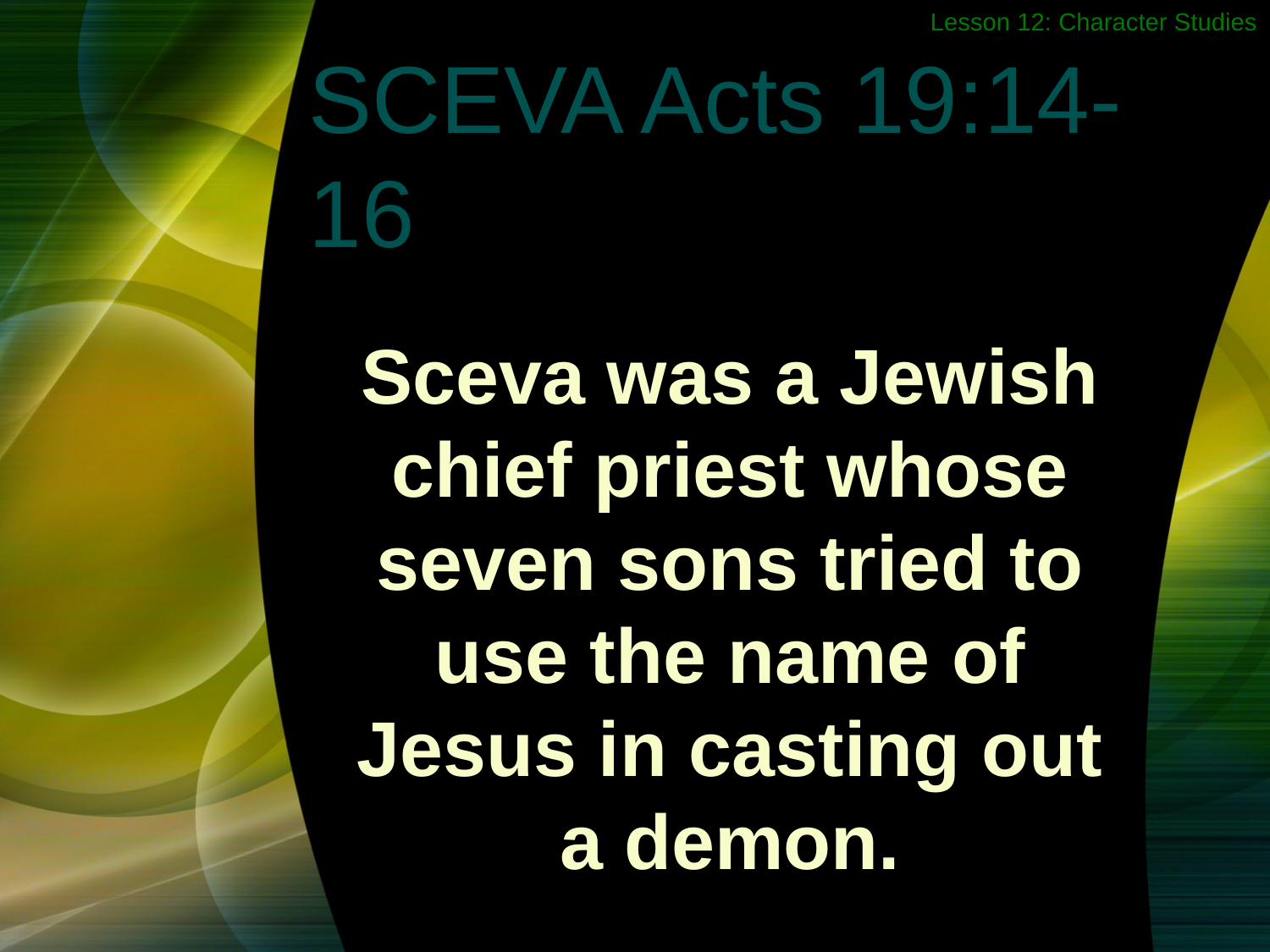

Lesson 12: Character Studies
SCEVA Acts 19:14-16
Sceva was a Jewish chief priest whose seven sons tried to use the name of
Jesus in casting out a demon.